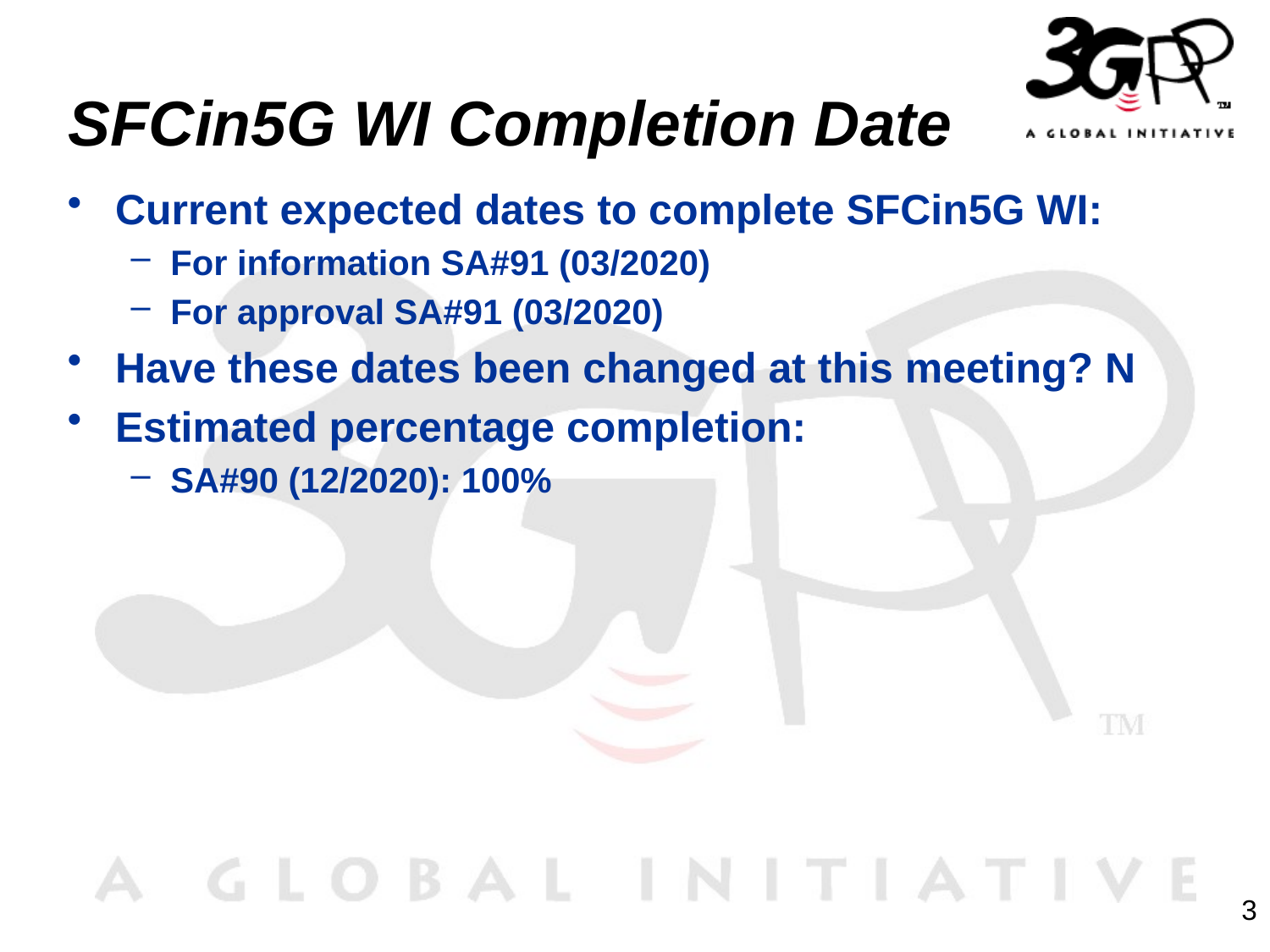

# SFCin5G WI Completion Date
Current expected dates to complete SFCin5G WI:
For information SA#91 (03/2020)
For approval SA#91 (03/2020)
Have these dates been changed at this meeting? N
Estimated percentage completion:
SA#90 (12/2020): 100%

3